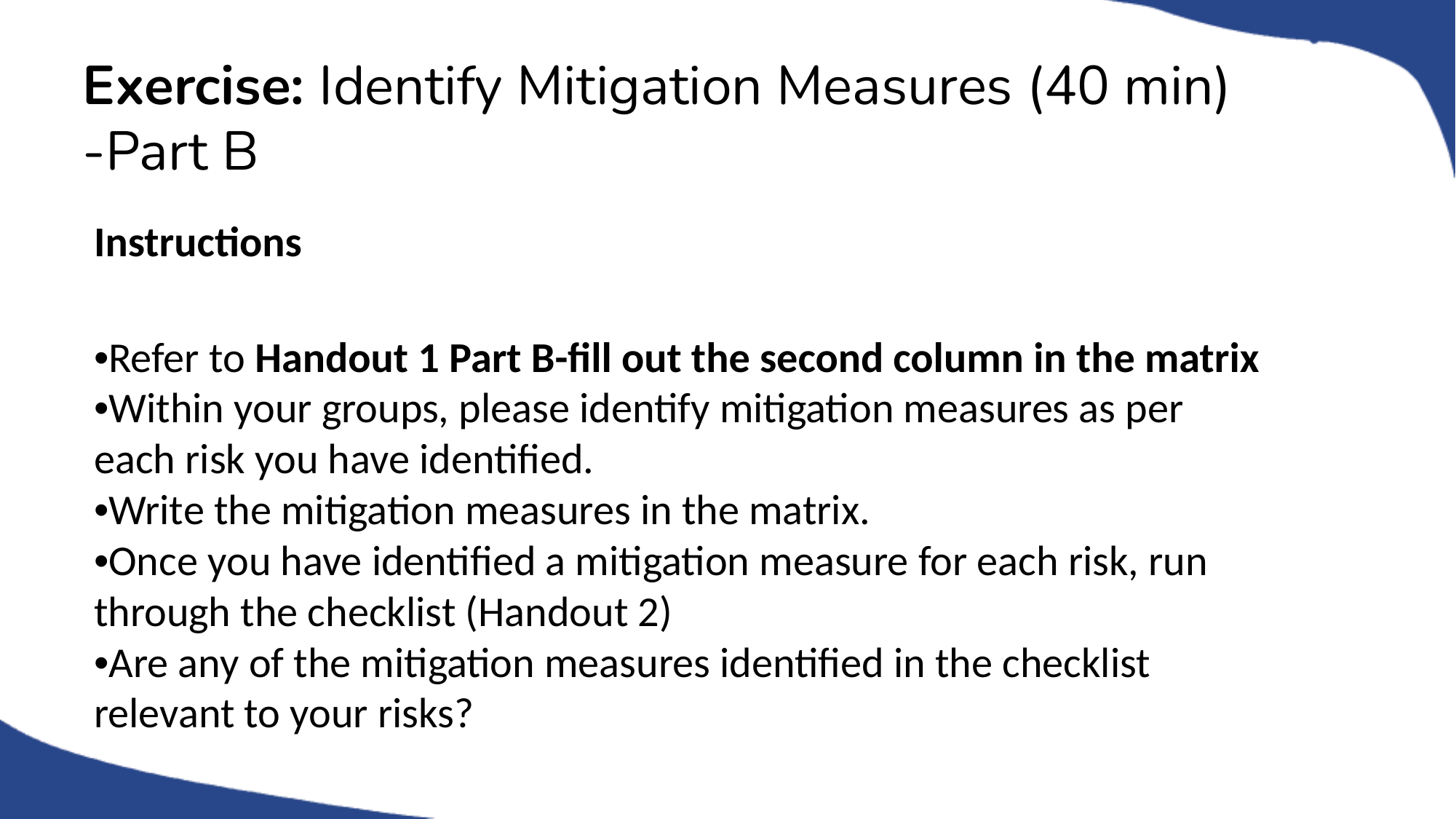

Exercise: Identify Mitigation Measures (40 min)
-Part B

Instructions

•Refer to Handout 1 Part B-fill out the second column in the matrix
•Within your groups, please identify mitigation measures as per each risk you have identified.
•Write the mitigation measures in the matrix.
•Once you have identified a mitigation measure for each risk, run through the checklist (Handout 2)
•Are any of the mitigation measures identified in the checklist relevant to your risks?